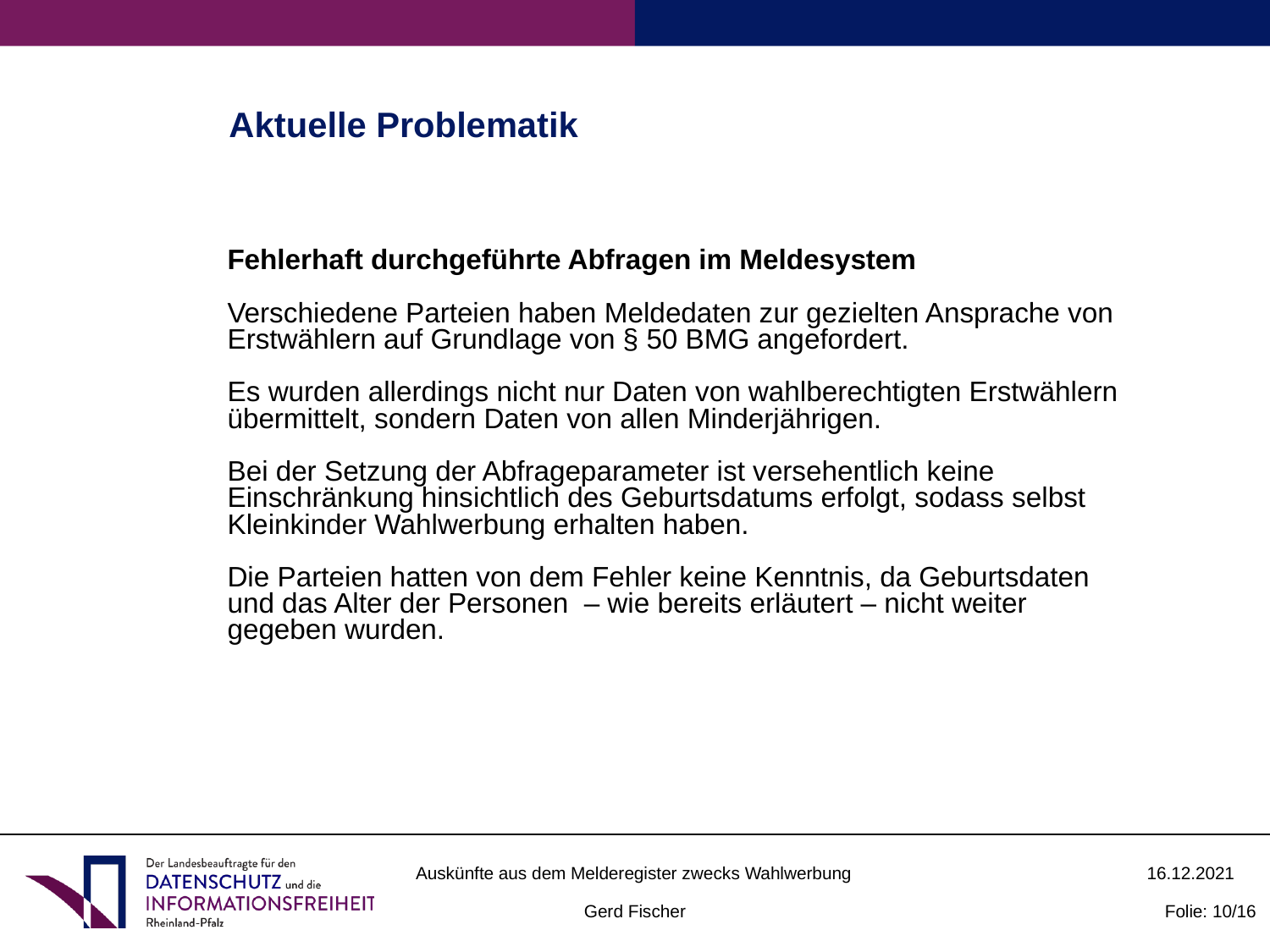

Aktuelle Problematik

Fehlerhaft durchgeführte Abfragen im Meldesystem

Verschiedene Parteien haben Meldedaten zur gezielten Ansprache von Erstwählern auf Grundlage von § 50 BMG angefordert.

Es wurden allerdings nicht nur Daten von wahlberechtigten Erstwählern übermittelt, sondern Daten von allen Minderjährigen.

Bei der Setzung der Abfrageparameter ist versehentlich keine Einschränkung hinsichtlich des Geburtsdatums erfolgt, sodass selbst Kleinkinder Wahlwerbung erhalten haben.

Die Parteien hatten von dem Fehler keine Kenntnis, da Geburtsdaten und das Alter der Personen  – wie bereits erläutert – nicht weiter gegeben wurden.